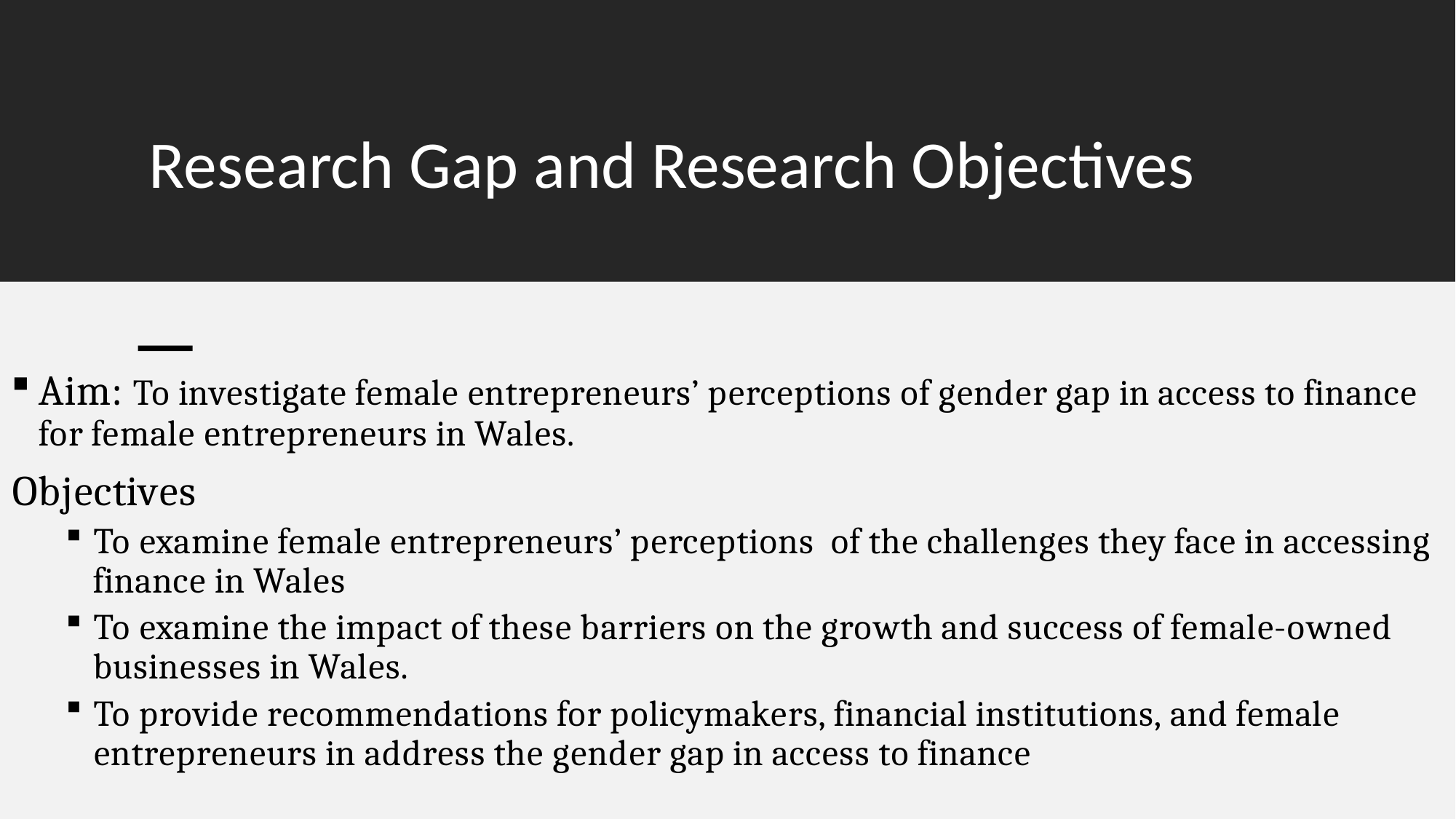

# Research Gap and Research Objectives

Aim: To investigate female entrepreneurs’ perceptions of gender gap in access to finance for female entrepreneurs in Wales.
Objectives
To examine female entrepreneurs’ perceptions  of the challenges they face in accessing finance in Wales
To examine the impact of these barriers on the growth and success of female-owned businesses in Wales.
To provide recommendations for policymakers, financial institutions, and female entrepreneurs in address the gender gap in access to finance